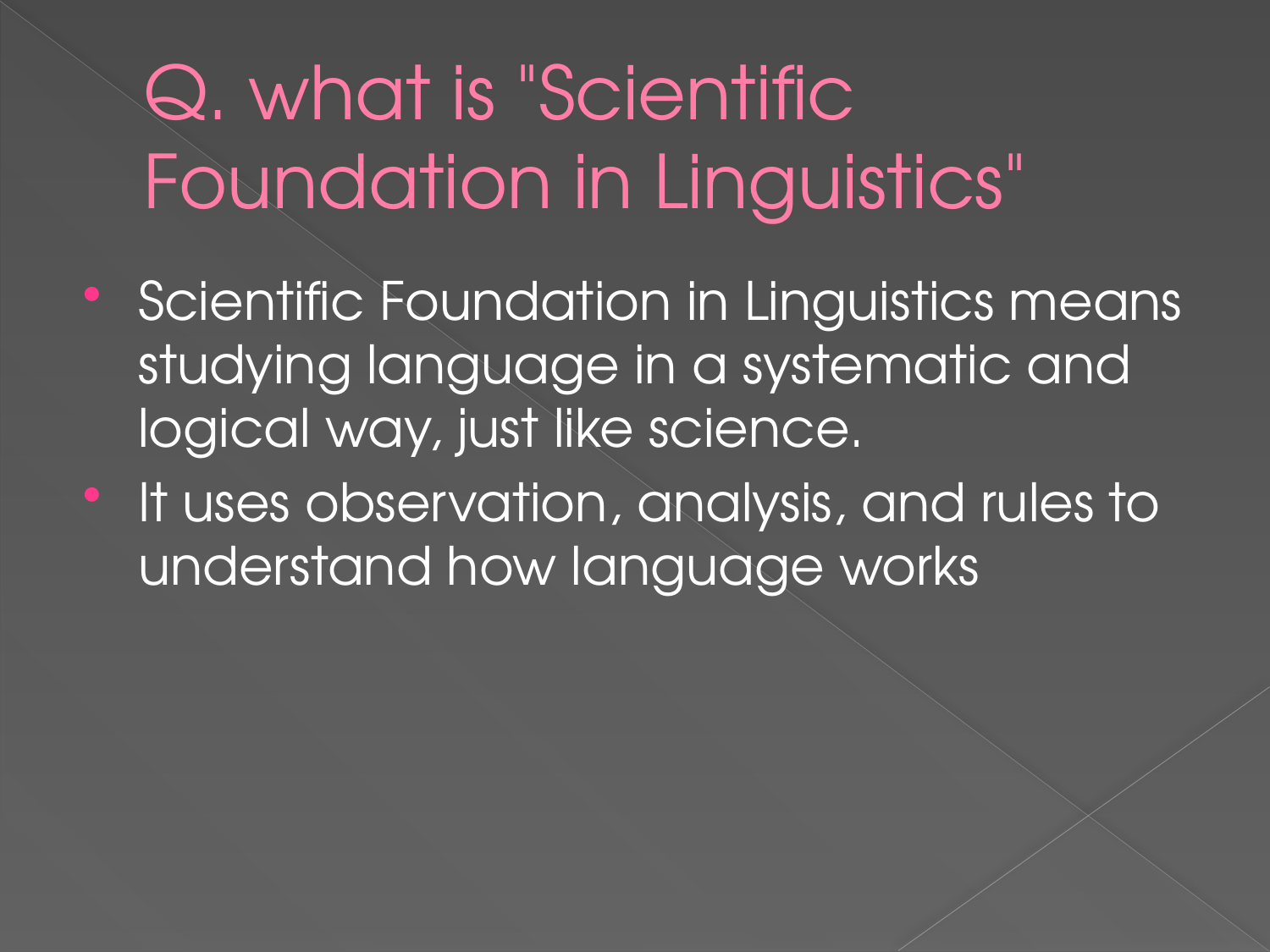

# Q. what is "Scientific Foundation in Linguistics"
Scientific Foundation in Linguistics means studying language in a systematic and logical way, just like science.
It uses observation, analysis, and rules to understand how language works